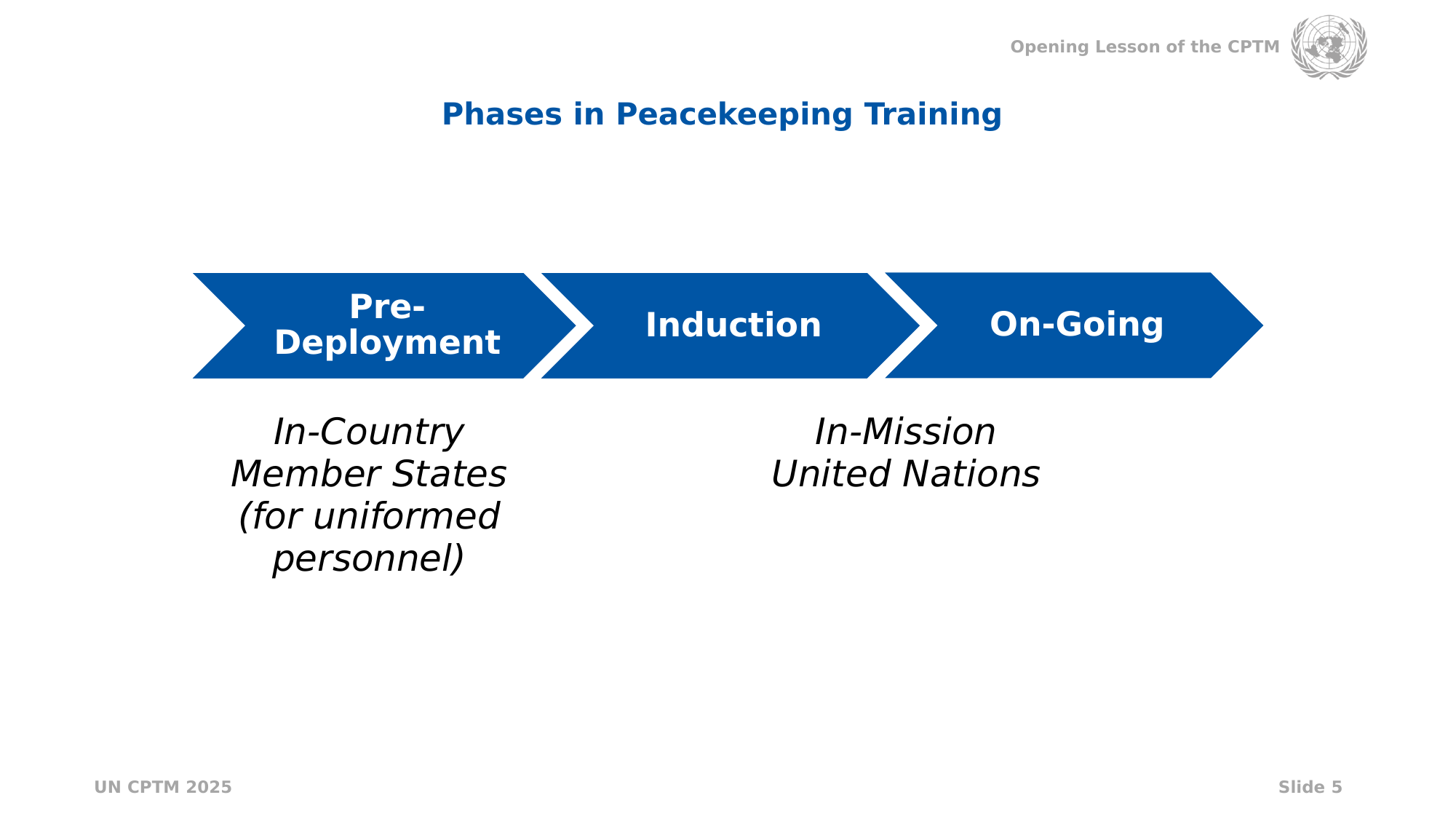

Phases in Peacekeeping Training
|  |  |  |
| --- | --- | --- |
|  |  |  |
| In-Country Member States (for uniformed personnel) | In-Mission United Nations |  |
Pre-Deployment
Induction
On-Going